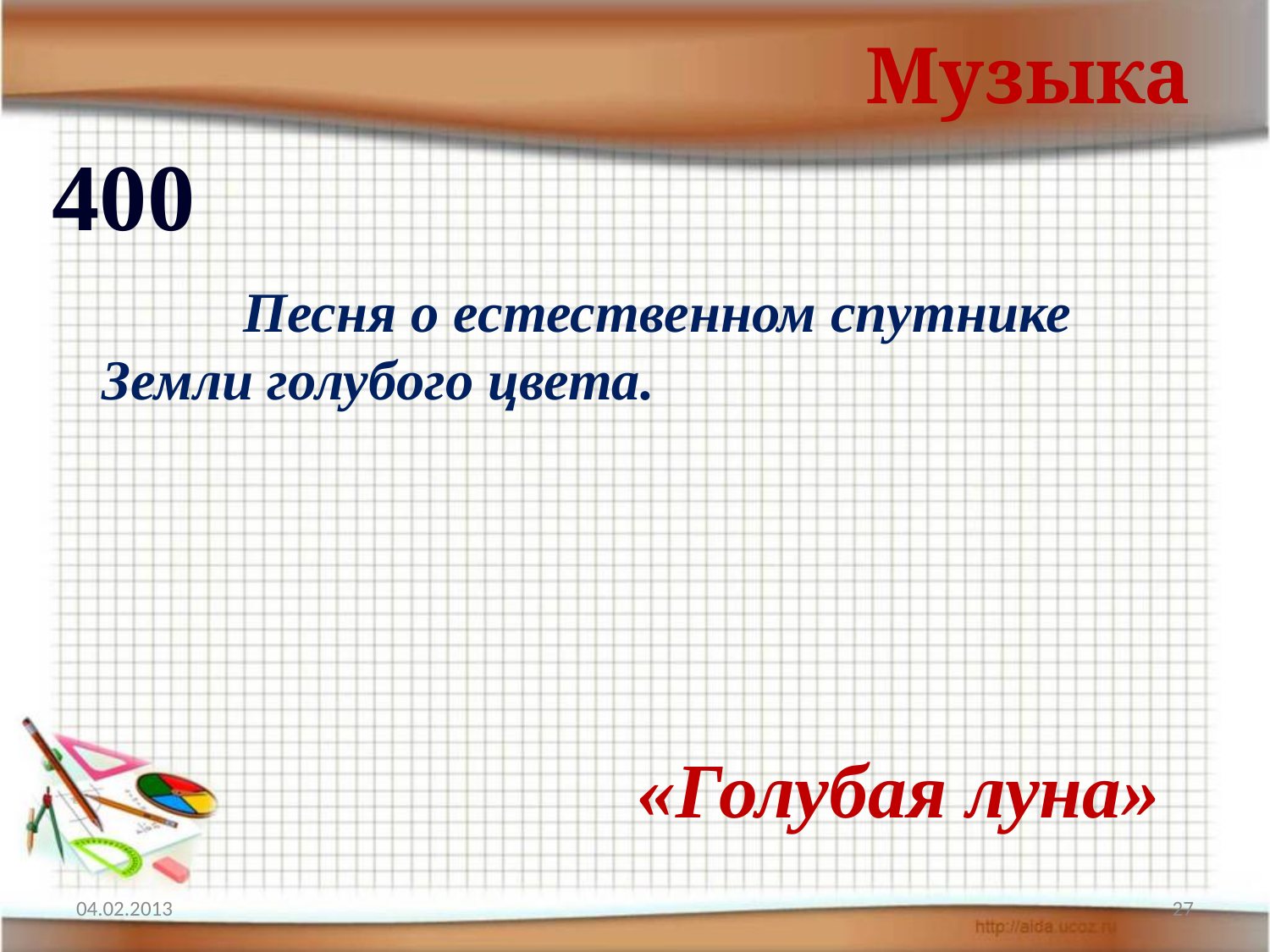

Музыка
400
	 Песня о естественном спутнике Земли голубого цвета.

«Голубая луна»
04.02.2013
27